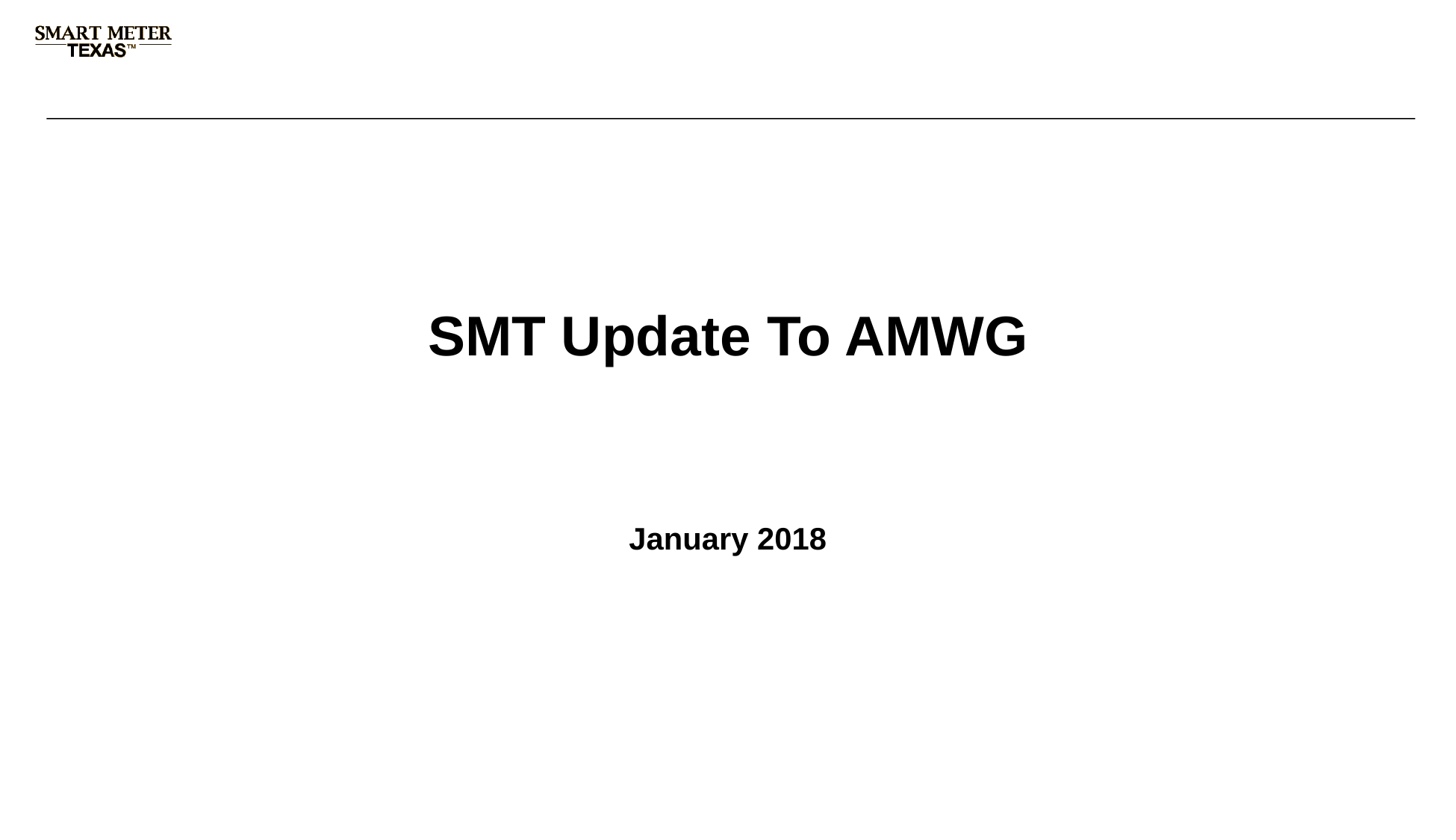

# SMT Update To AMWG
January 2018